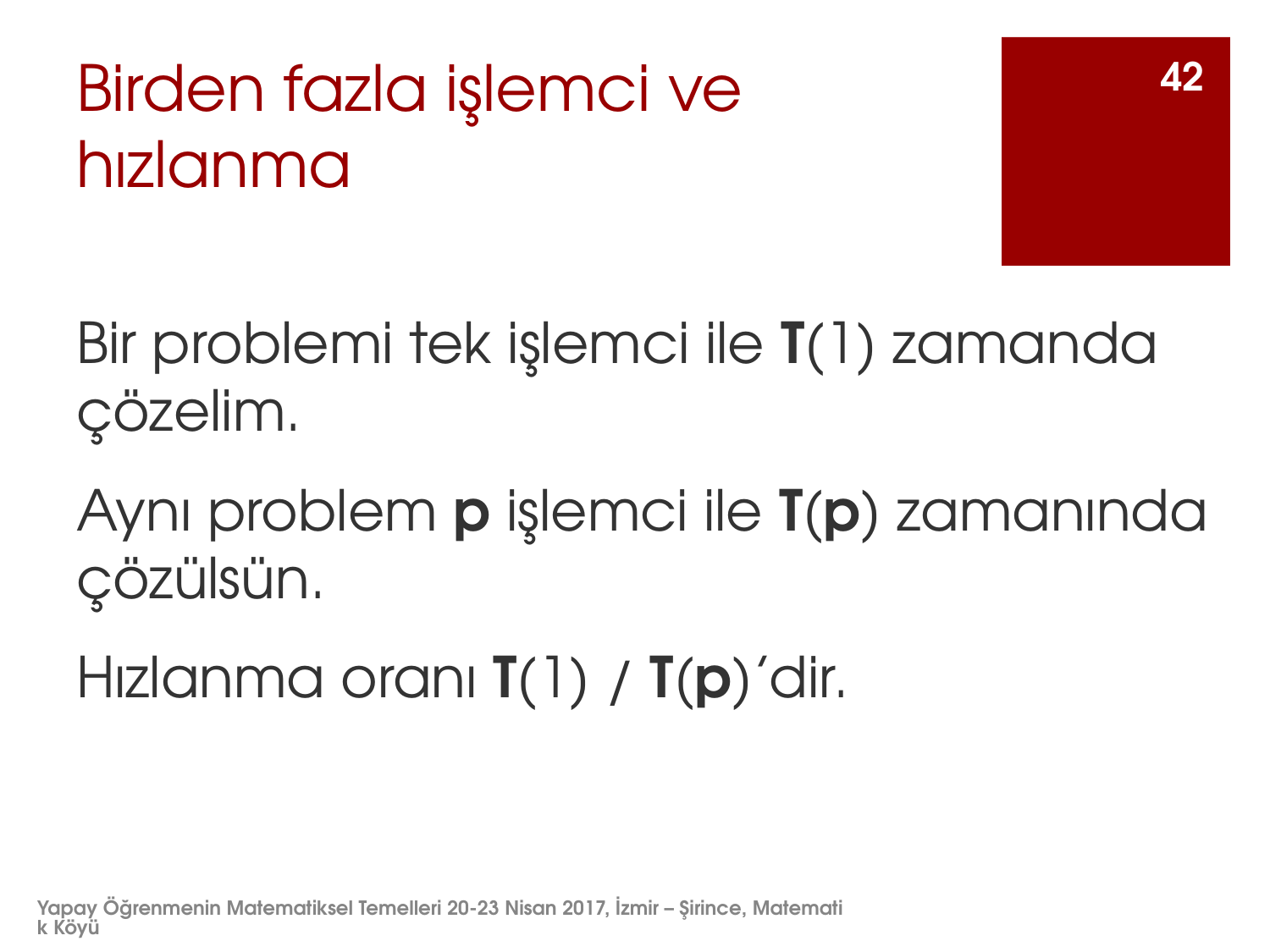

# Birden fazla işlemci ve hızlanma
42
Bir problemi tek işlemci ile T(1) zamanda çözelim.
Aynı problem p işlemci ile T(p) zamanında çözülsün.
Hızlanma oranı T(1) / T(p)’dir.
Yapay Öğrenmenin Matematiksel Temelleri 20-23 Nisan 2017, İzmir – Şirince, Matematik Köyü